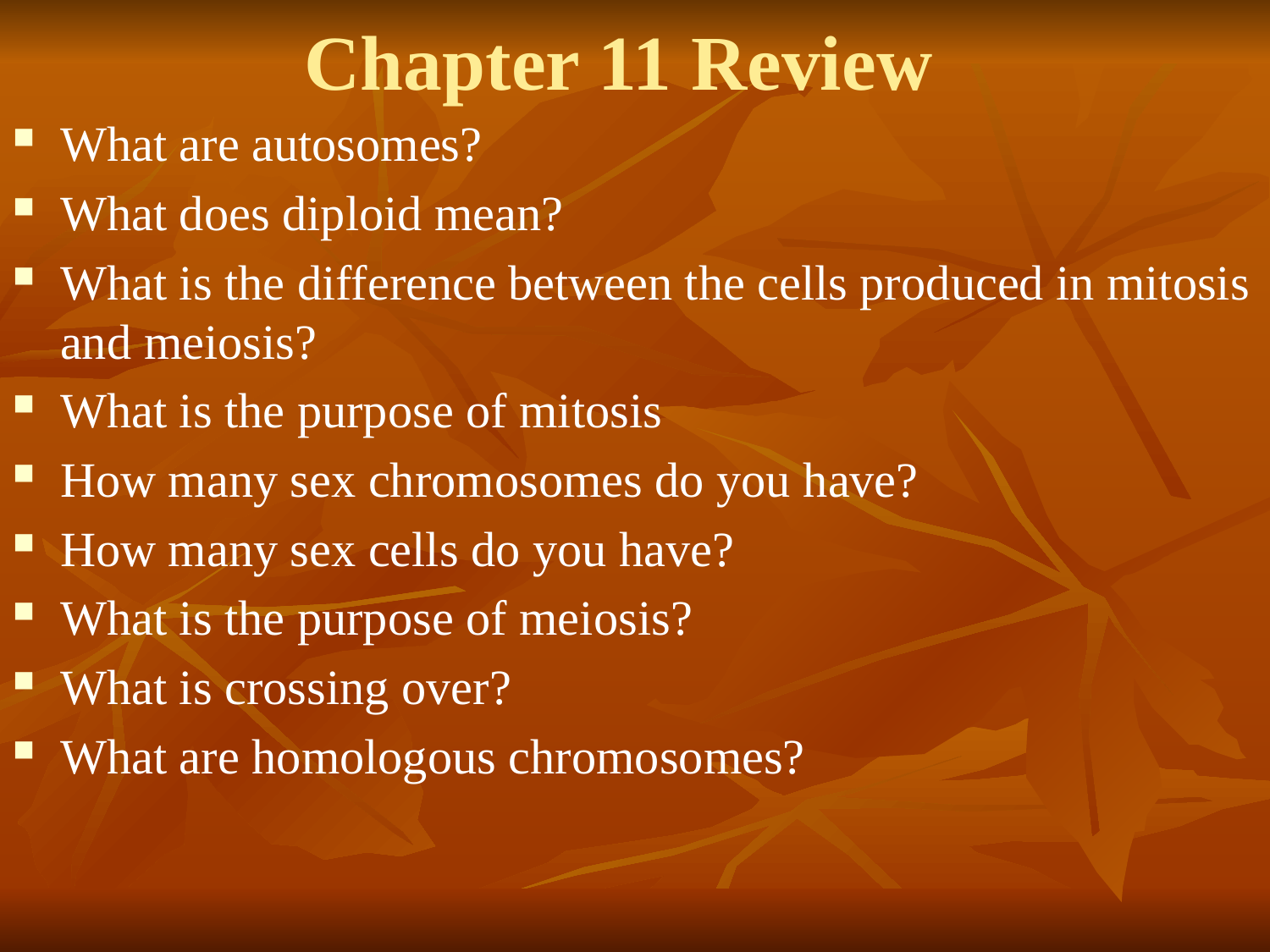

# Chapter 11 Review
What are autosomes?
What does diploid mean?
What is the difference between the cells produced in mitosis and meiosis?
What is the purpose of mitosis
How many sex chromosomes do you have?
How many sex cells do you have?
What is the purpose of meiosis?
What is crossing over?
What are homologous chromosomes?